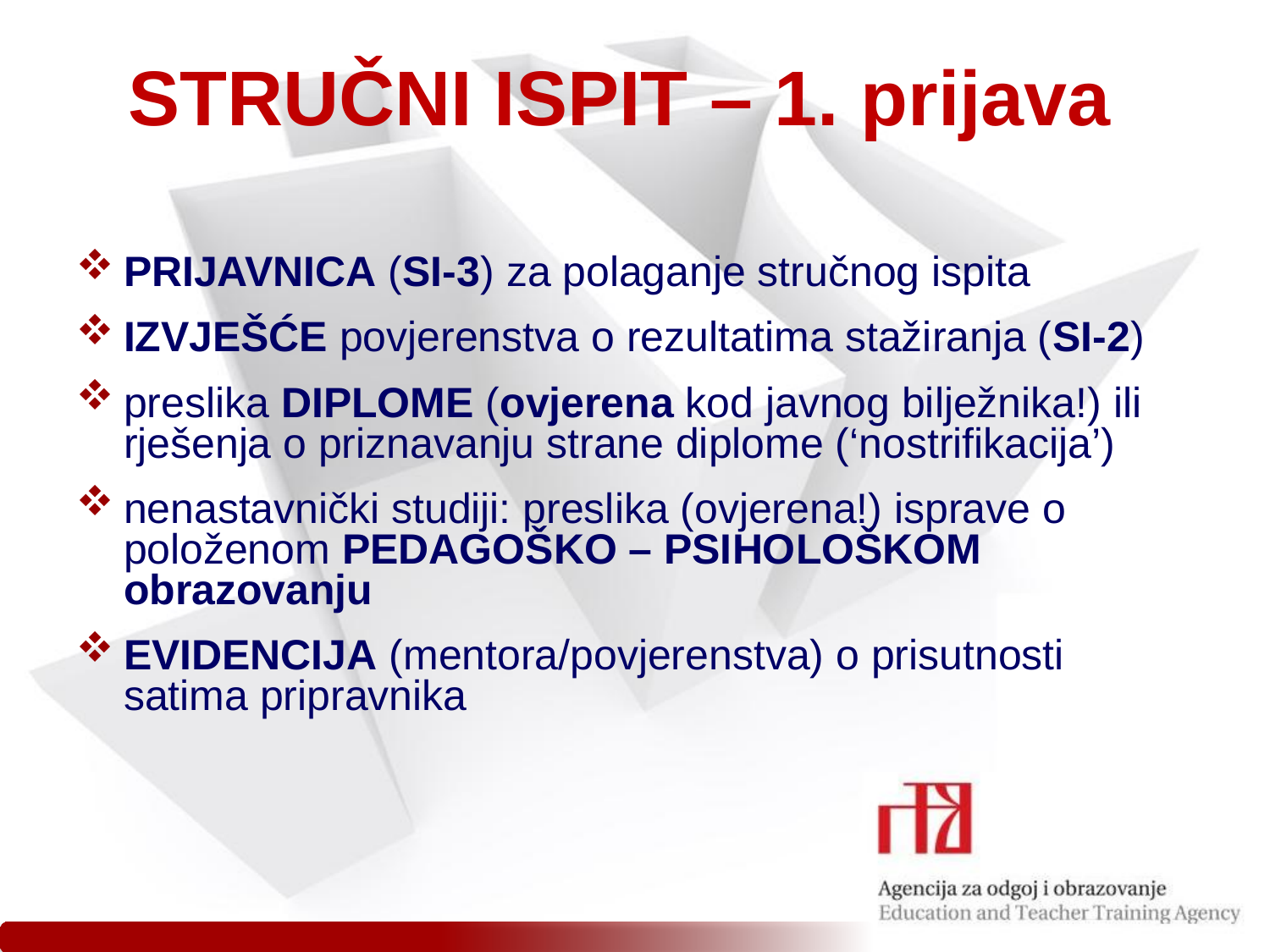

# STRUČNI ISPIT – 1. prijava
PRIJAVNICA (SI-3) za polaganje stručnog ispita

IZVJEŠĆE povjerenstva o rezultatima stažiranja (SI-2)

preslika DIPLOME (ovjerena kod javnog bilježnika!) ili rješenja o priznavanju strane diplome (‘nostrifikacija’)

nenastavnički studiji: preslika (ovjerena!) isprave o položenom PEDAGOŠKO – PSIHOLOŠKOM obrazovanju

EVIDENCIJA (mentora/povjerenstva) o prisutnosti satima pripravnika